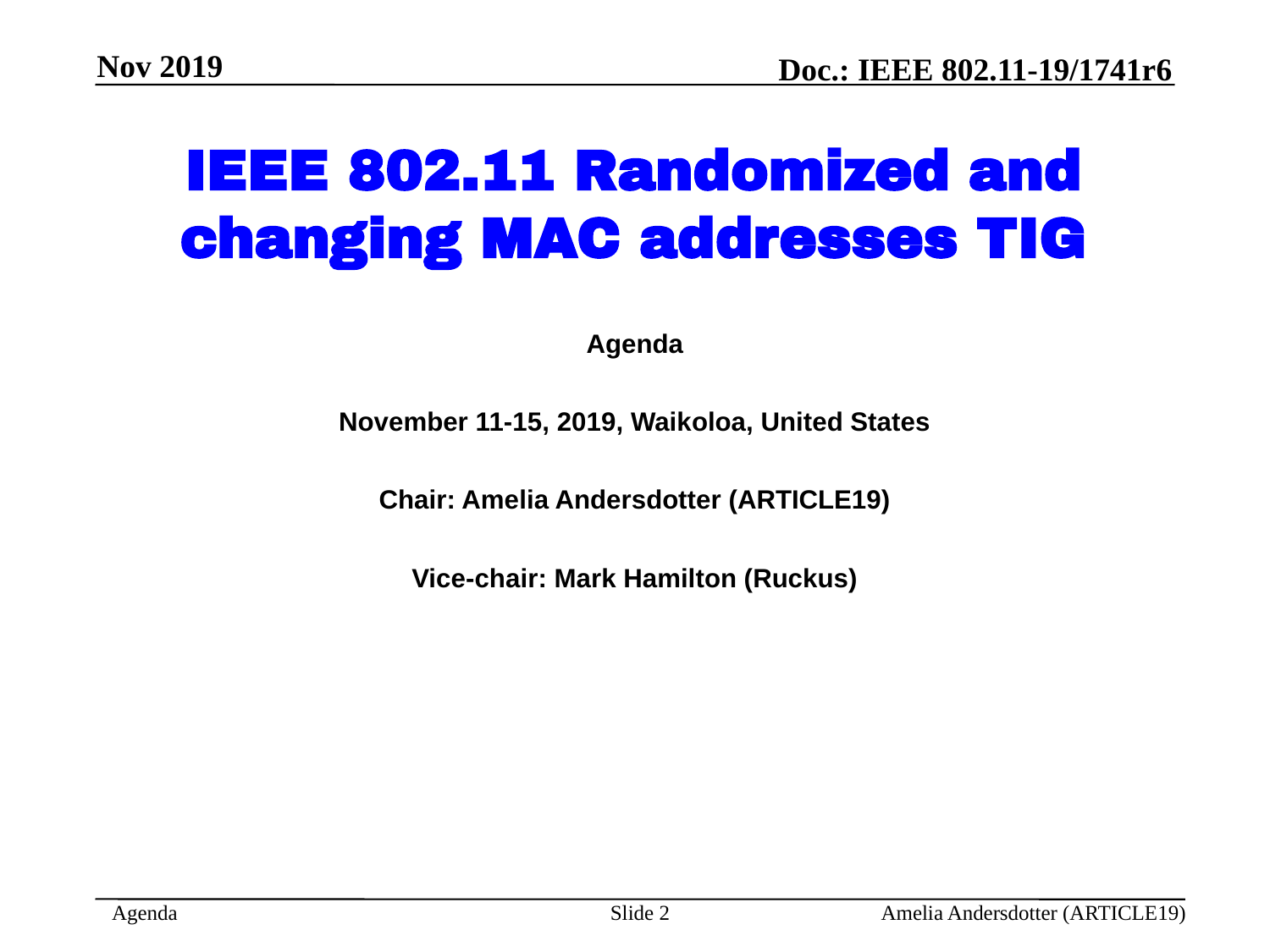

Nov 2019
IEEE 802.11 Randomized and changing MAC addresses TIG

Agenda

November 11-15, 2019, Waikoloa, United States

Chair: Amelia Andersdotter (ARTICLE19)

Vice-chair: Mark Hamilton (Ruckus)

Slide 2
Amelia Andersdotter (ARTICLE19)